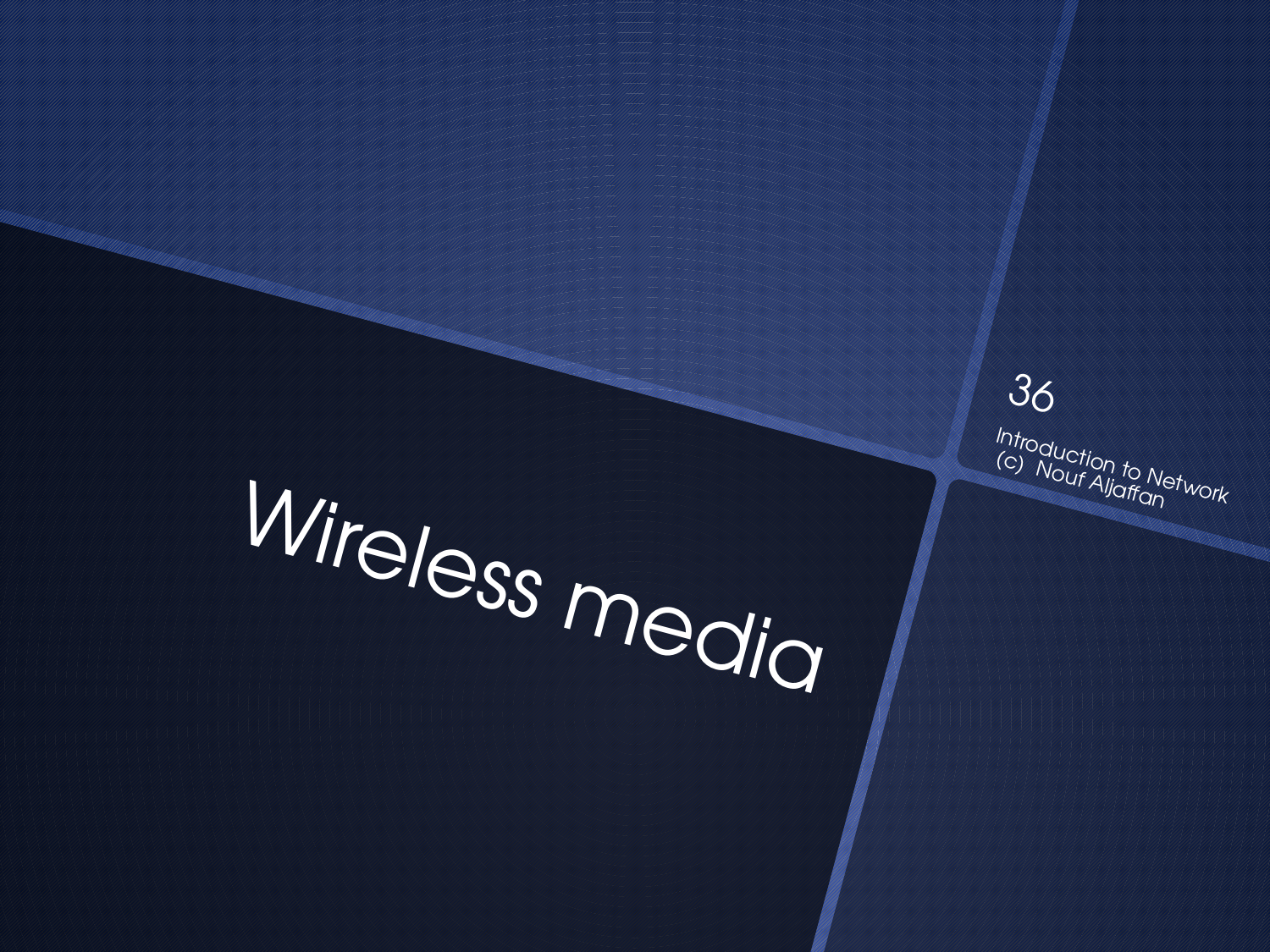

36
# Wireless media
Introduction to Network (c)  Nouf Aljaffan